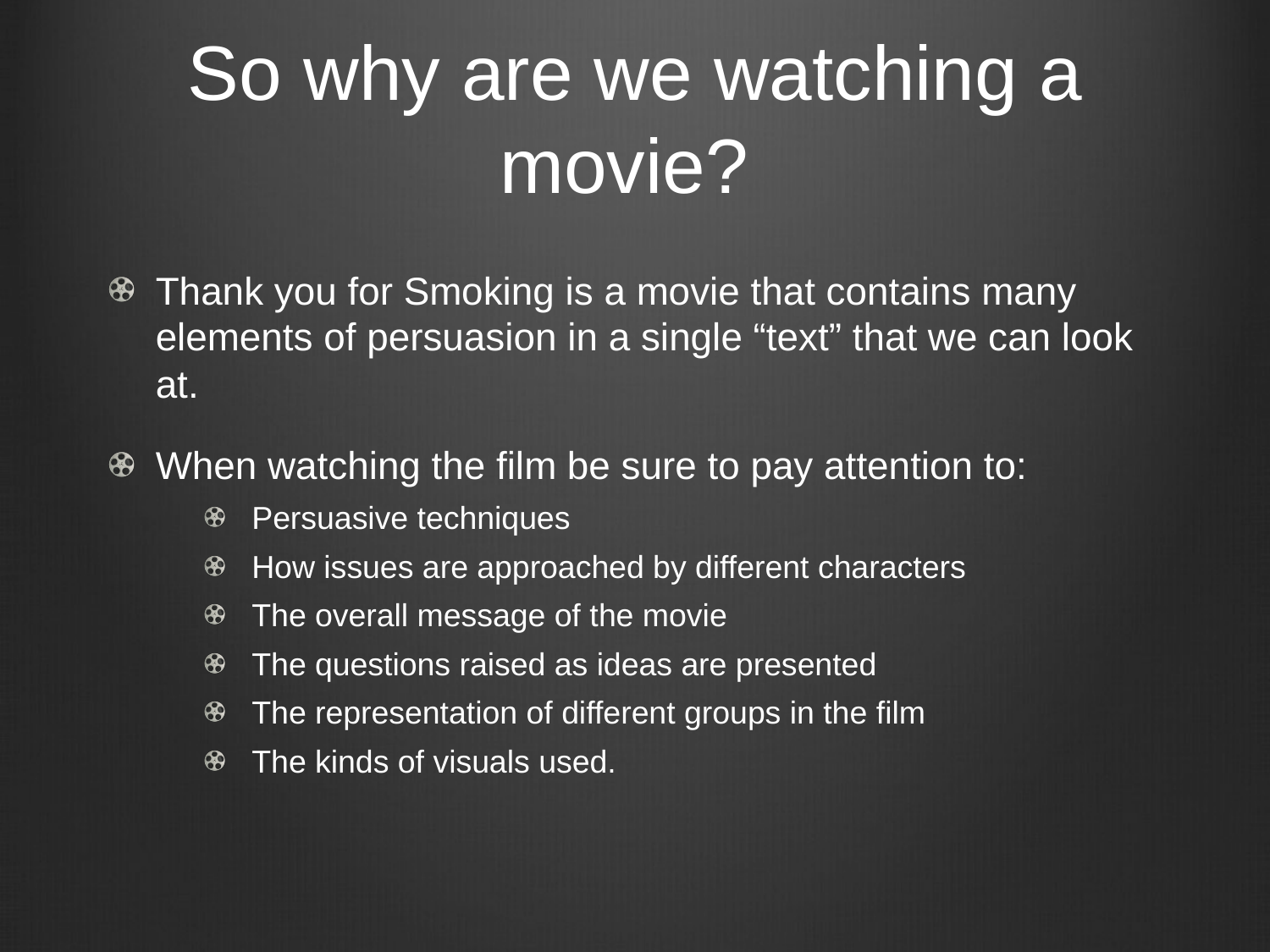

# So why are we watching a movie?
Thank you for Smoking is a movie that contains many elements of persuasion in a single “text” that we can look at.
When watching the film be sure to pay attention to:
Persuasive techniques
How issues are approached by different characters
The overall message of the movie
The questions raised as ideas are presented
The representation of different groups in the film
The kinds of visuals used.